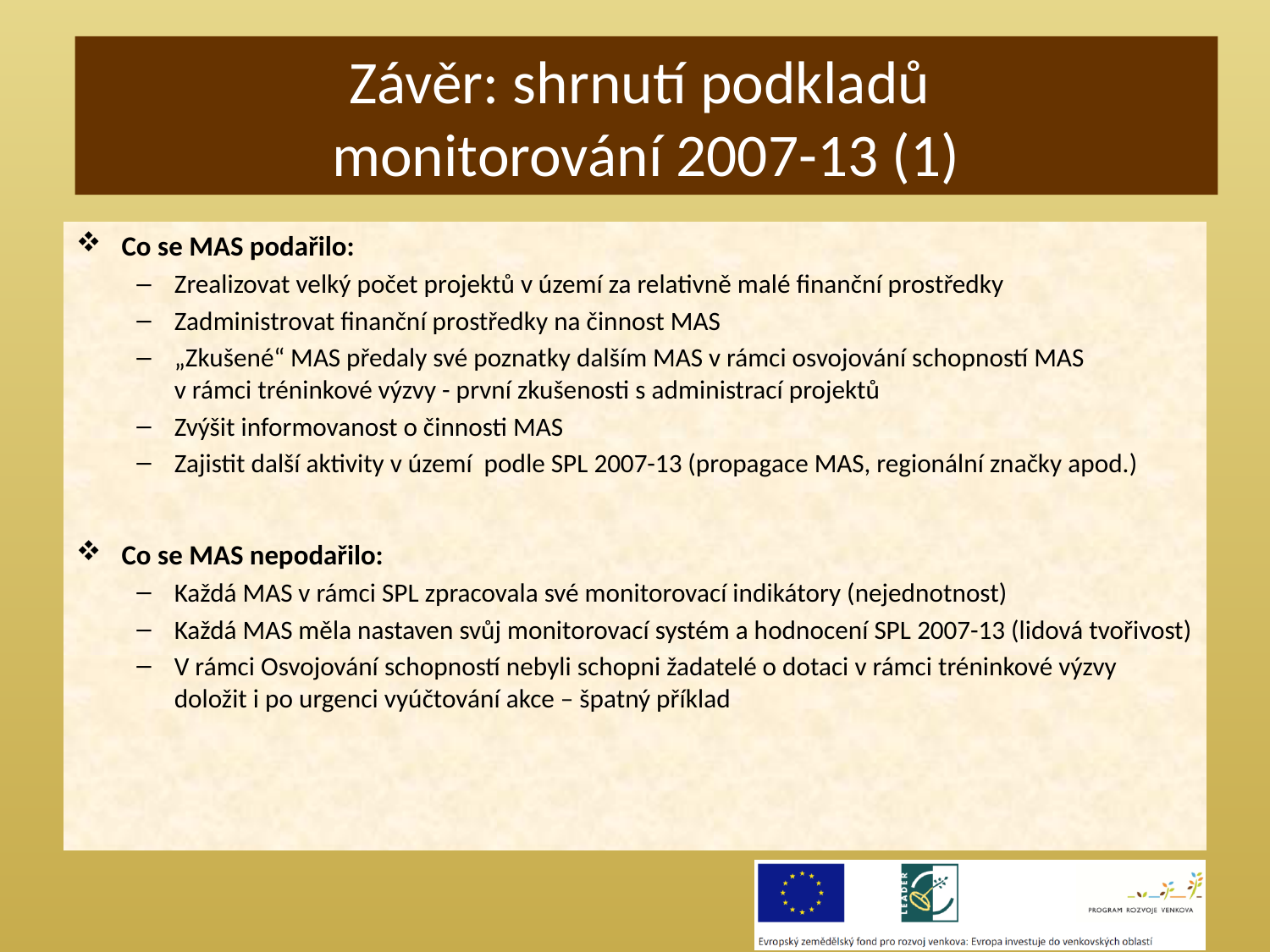

# Závěr: shrnutí podkladů monitorování 2007-13 (1)
Co se MAS podařilo:
Zrealizovat velký počet projektů v území za relativně malé finanční prostředky
Zadministrovat finanční prostředky na činnost MAS
„Zkušené“ MAS předaly své poznatky dalším MAS v rámci osvojování schopností MAS
v rámci tréninkové výzvy - první zkušenosti s administrací projektů
Zvýšit informovanost o činnosti MAS
Zajistit další aktivity v území  podle SPL 2007-13 (propagace MAS, regionální značky apod.)

Co se MAS nepodařilo:
Každá MAS v rámci SPL zpracovala své monitorovací indikátory (nejednotnost)
Každá MAS měla nastaven svůj monitorovací systém a hodnocení SPL 2007-13 (lidová tvořivost)
V rámci Osvojování schopností nebyli schopni žadatelé o dotaci v rámci tréninkové výzvy doložit i po urgenci vyúčtování akce – špatný příklad